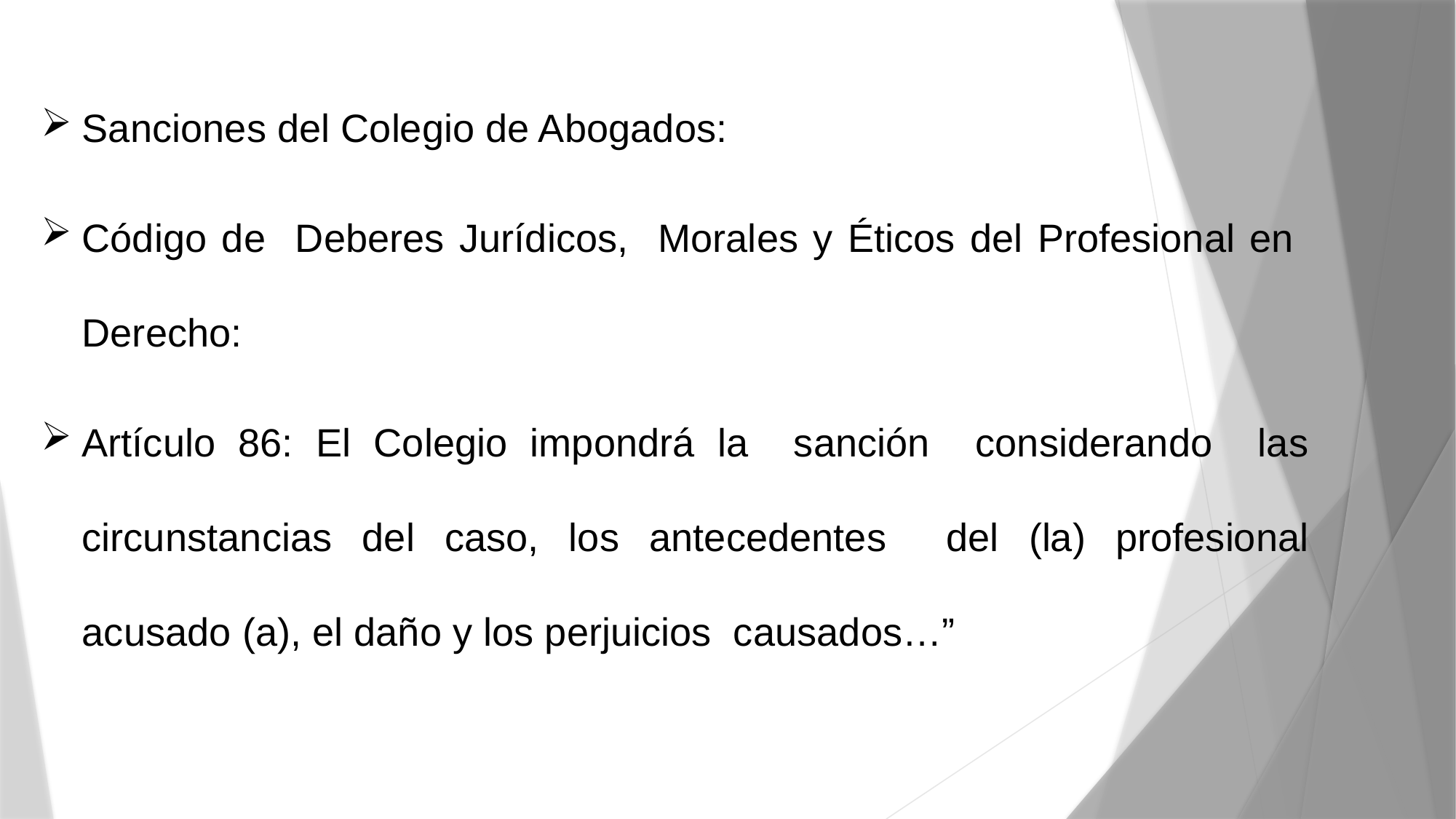

Sanciones del Colegio de Abogados:
Código de  Deberes Jurídicos,  Morales y Éticos del Profesional en  Derecho:
Artículo 86: El Colegio impondrá la  sanción  considerando  las circunstancias del caso, los antecedentes  del (la) profesional acusado (a), el daño y los perjuicios  causados…”